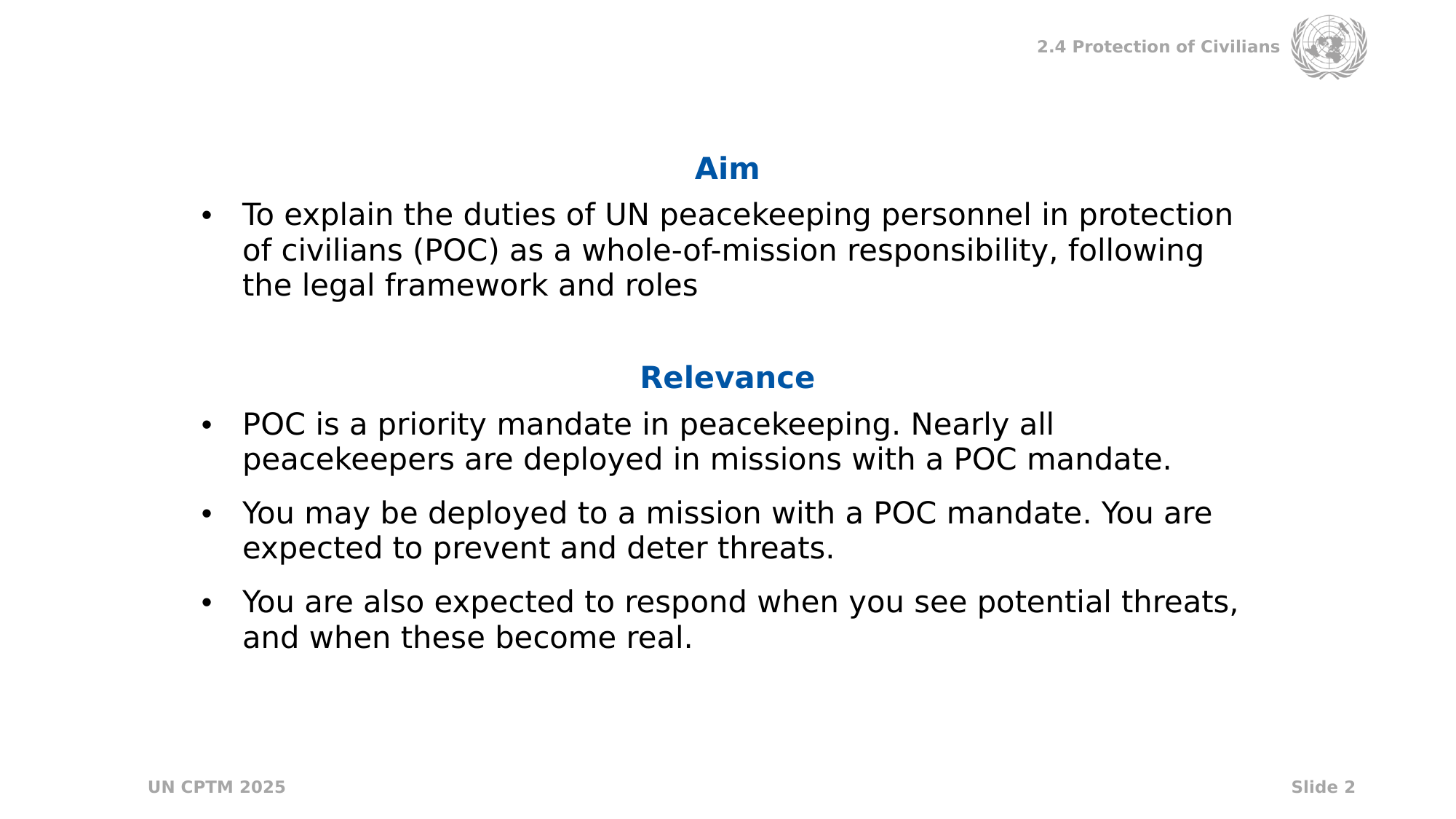

| Aim |
| --- |
| To explain the duties of UN peacekeeping personnel in protection of civilians (POC) as a whole-of-mission responsibility, following the legal framework and roles |
|  |
| Relevance |
| POC is a priority mandate in peacekeeping. Nearly all peacekeepers are deployed in missions with a POC mandate. You may be deployed to a mission with a POC mandate. You are expected to prevent and deter threats. You are also expected to respond when you see potential threats, and when these become real. |